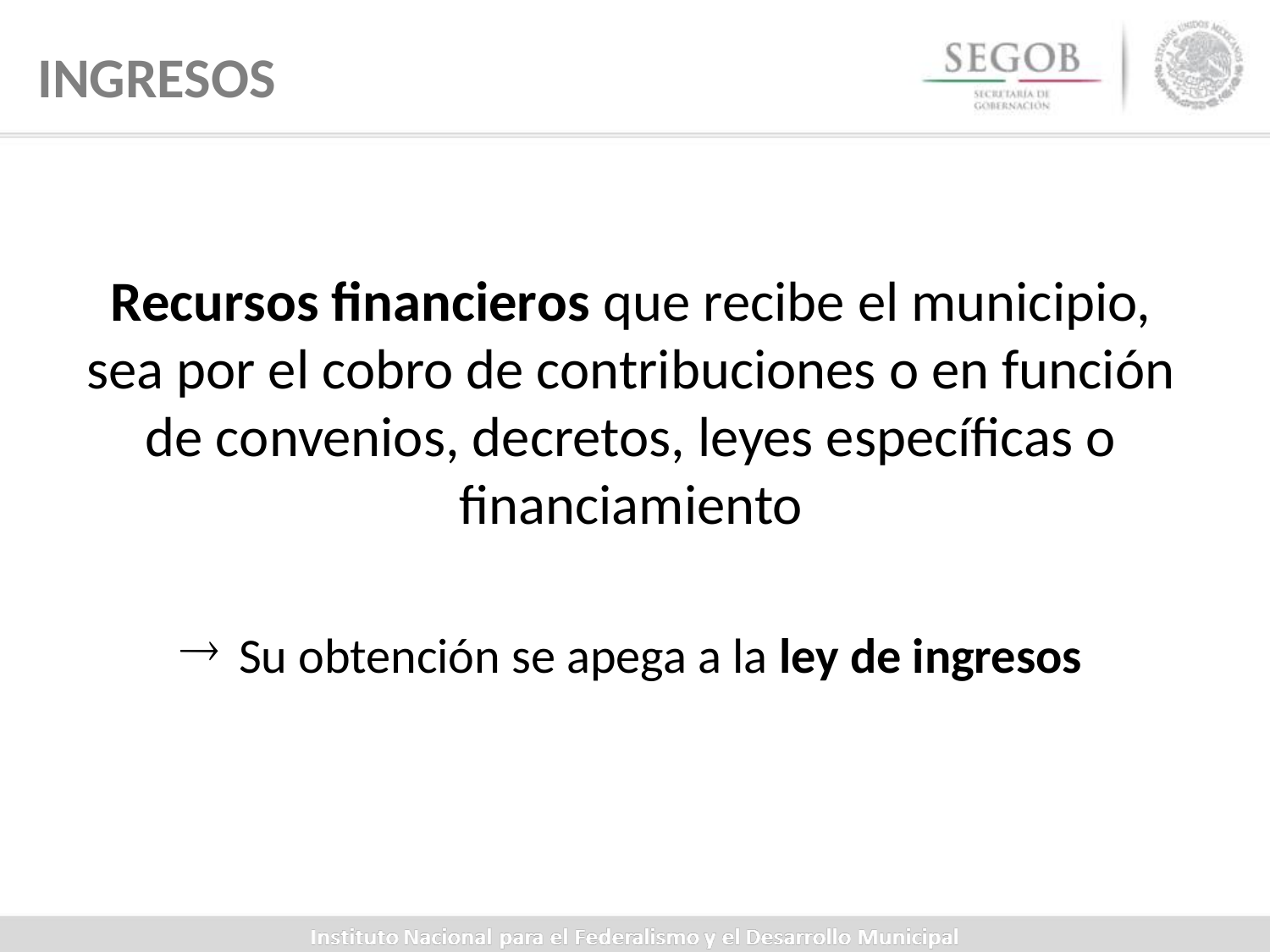

INGRESOS
Recursos financieros que recibe el municipio, sea por el cobro de contribuciones o en función de convenios, decretos, leyes específicas o financiamiento

 Su obtención se apega a la ley de ingresos